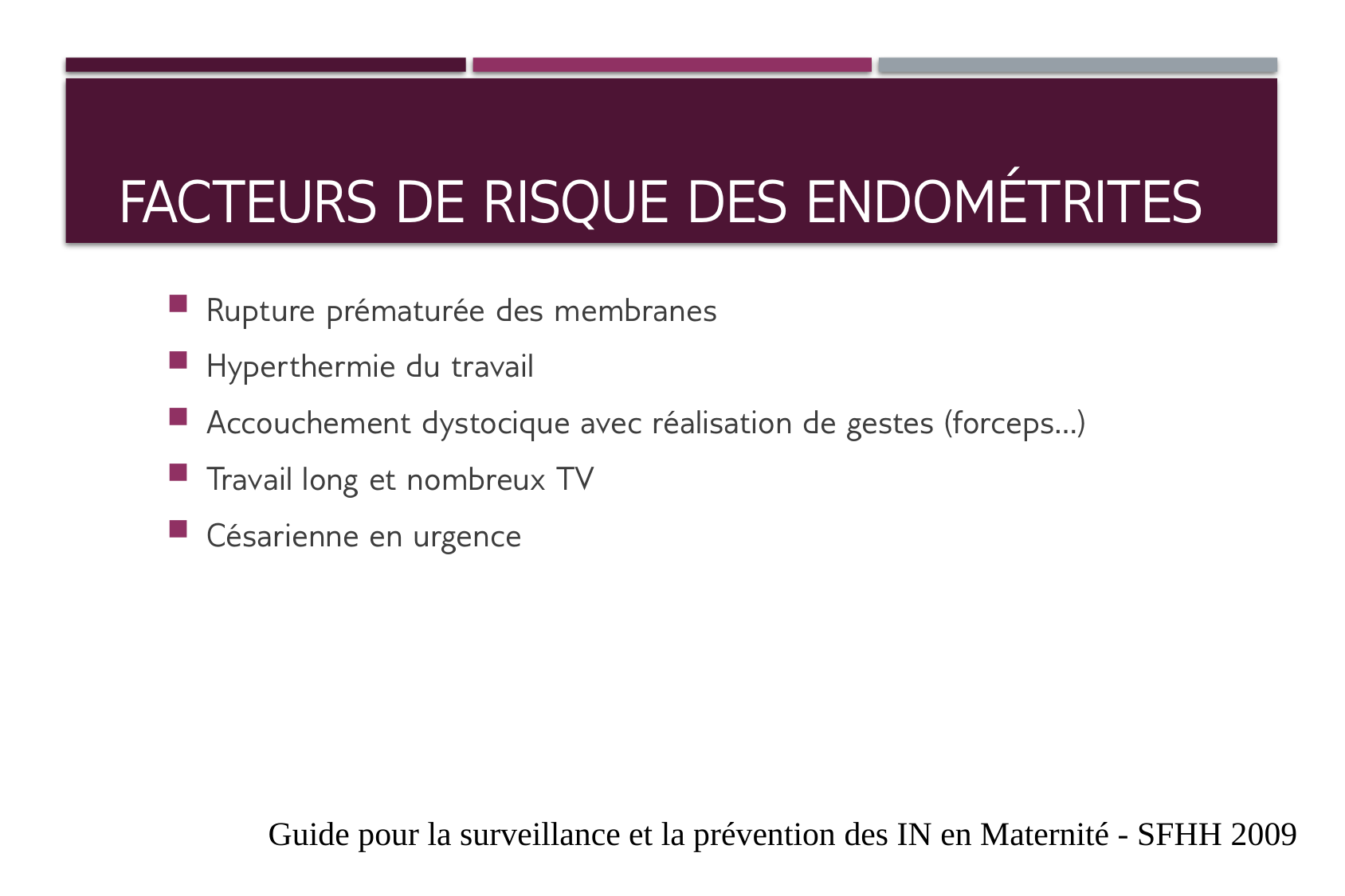

# Facteurs de risque des endométrites
Rupture prématurée des membranes
Hyperthermie du travail
Accouchement dystocique avec réalisation de gestes (forceps…)
Travail long et nombreux TV
Césarienne en urgence

Guide pour la surveillance et la prévention des IN en Maternité - SFHH 2009